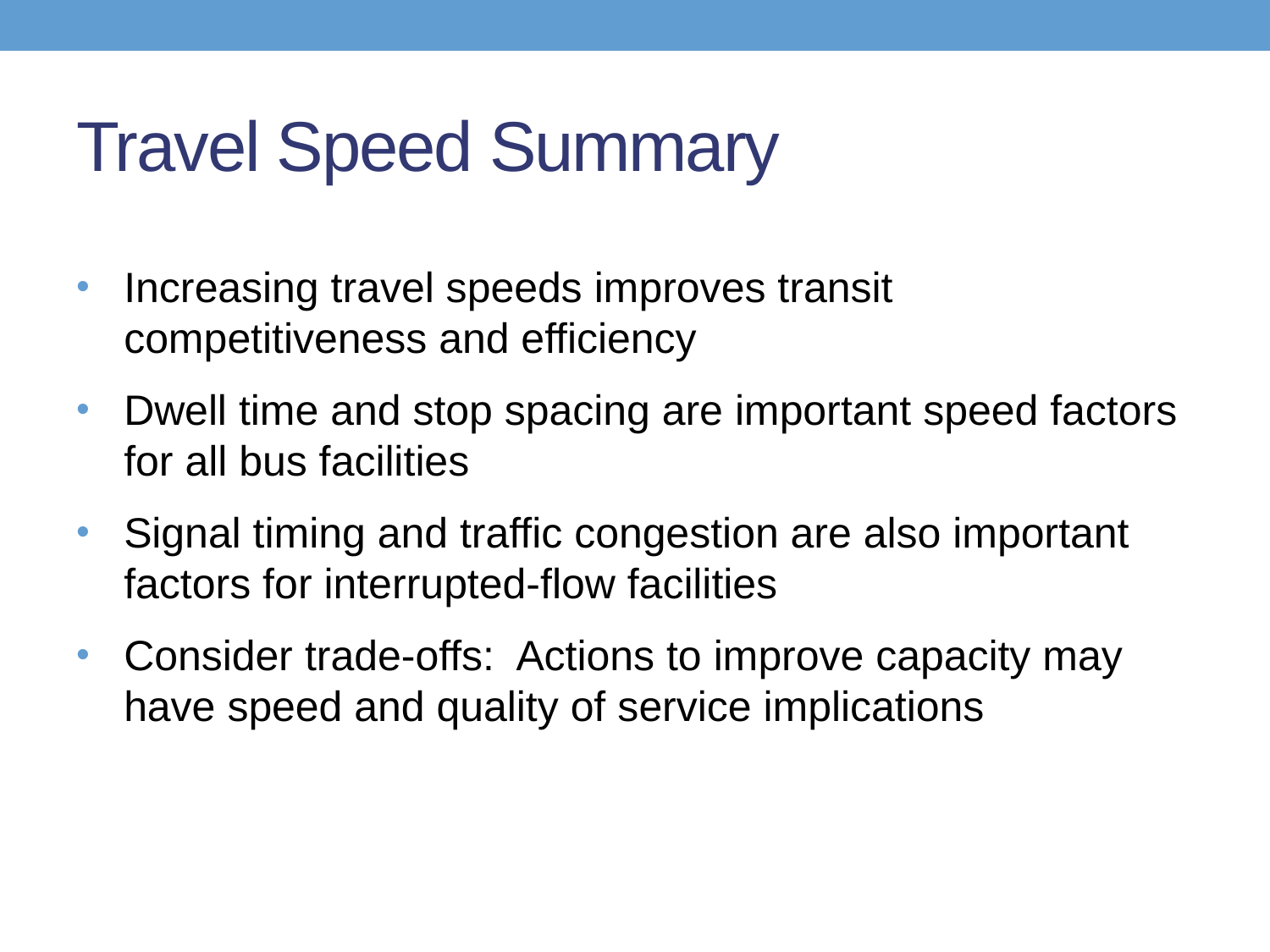

# Travel Speed Summary
Increasing travel speeds improves transit competitiveness and efficiency
Dwell time and stop spacing are important speed factors for all bus facilities
Signal timing and traffic congestion are also important factors for interrupted-flow facilities
Consider trade-offs:  Actions to improve capacity may have speed and quality of service implications